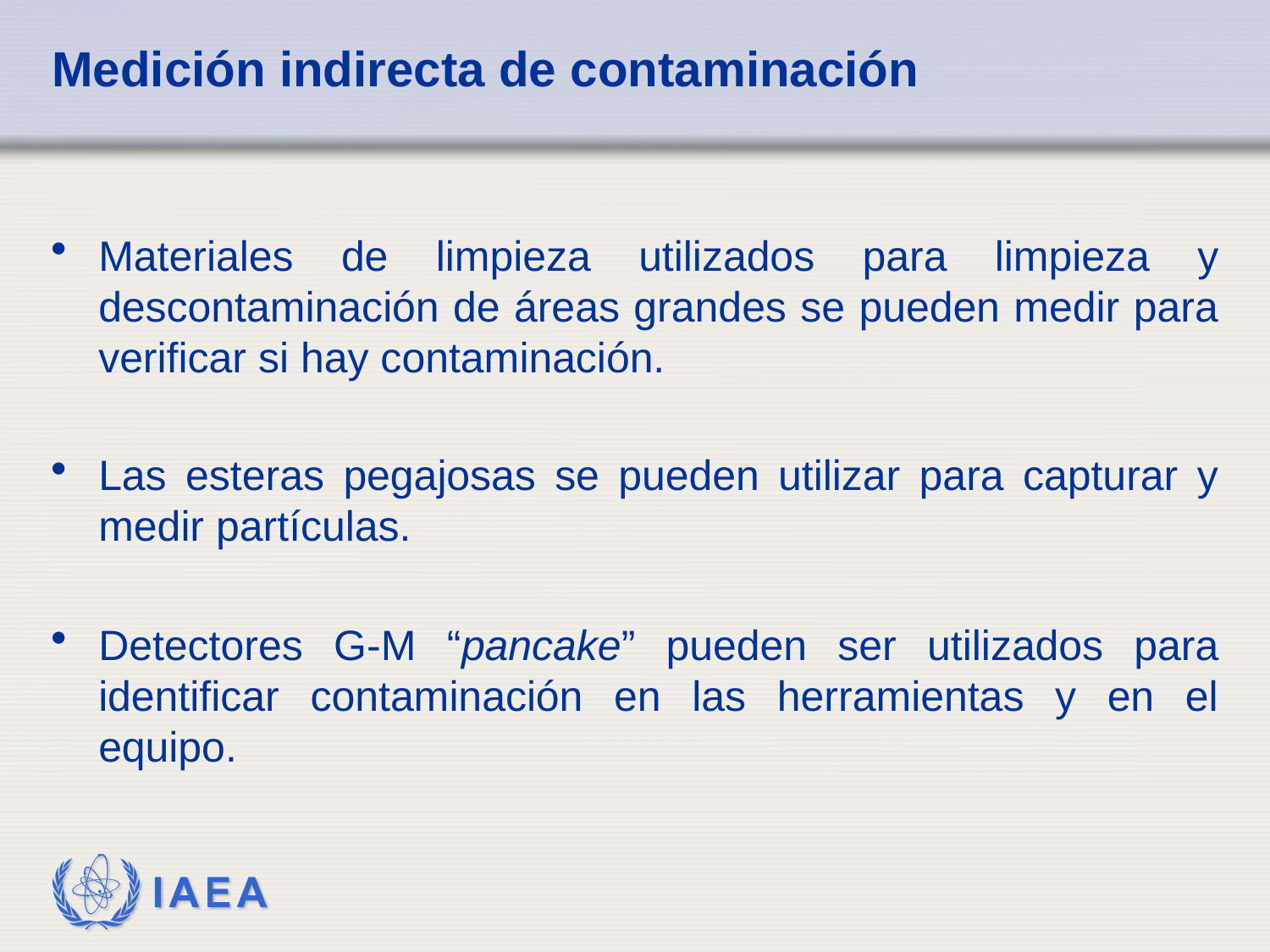

# Medición indirecta de contaminación
Materiales de limpieza utilizados para limpieza y descontaminación de áreas grandes se pueden medir para verificar si hay contaminación.

Las esteras pegajosas se pueden utilizar para capturar y medir partículas.

Detectores G-M “pancake” pueden ser utilizados para identificar contaminación en las herramientas y en el equipo.